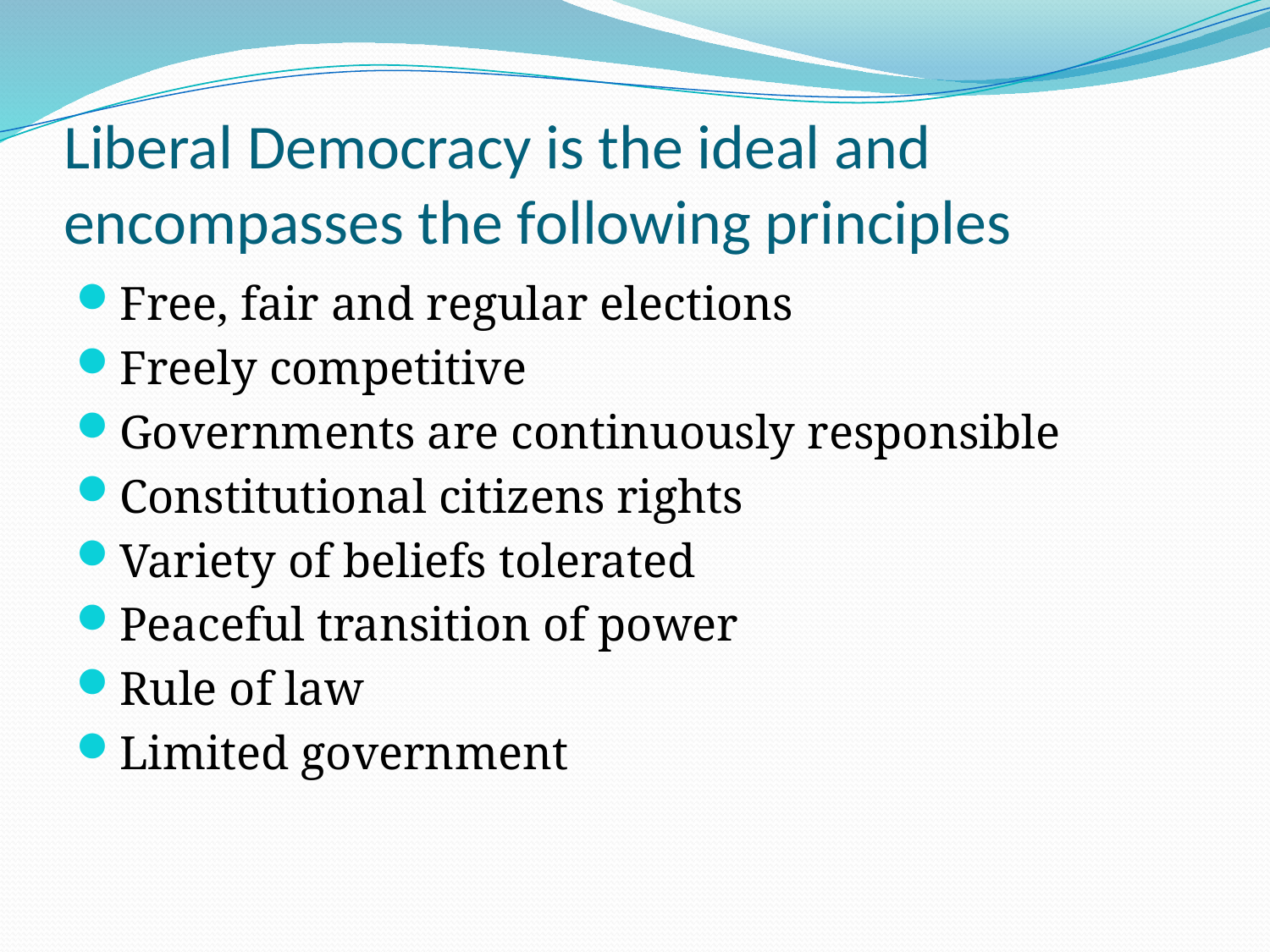

# Liberal Democracy is the ideal and encompasses the following principles
Free, fair and regular elections
Freely competitive
Governments are continuously responsible
Constitutional citizens rights
Variety of beliefs tolerated
Peaceful transition of power
Rule of law
Limited government